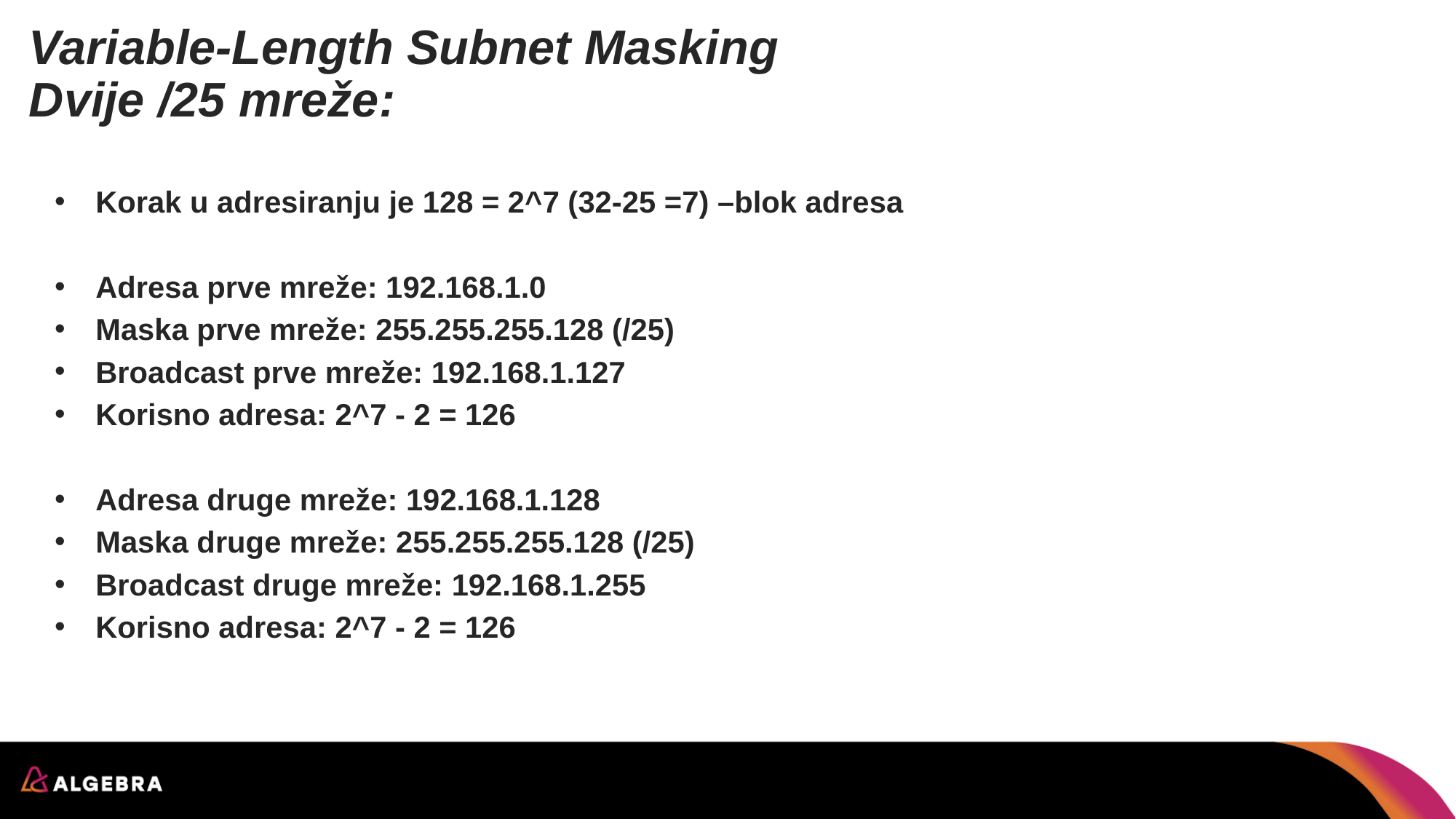

# Variable-Length Subnet Masking Dvije /25 mreže:
Korak u adresiranju je 128 = 2^7 (32-25 =7) –blok adresa

Adresa prve mreže: 192.168.1.0
Maska prve mreže: 255.255.255.128 (/25)
Broadcast prve mreže: 192.168.1.127
Korisno adresa: 2^7 - 2 = 126

Adresa druge mreže: 192.168.1.128
Maska druge mreže: 255.255.255.128 (/25)
Broadcast druge mreže: 192.168.1.255
Korisno adresa: 2^7 - 2 = 126